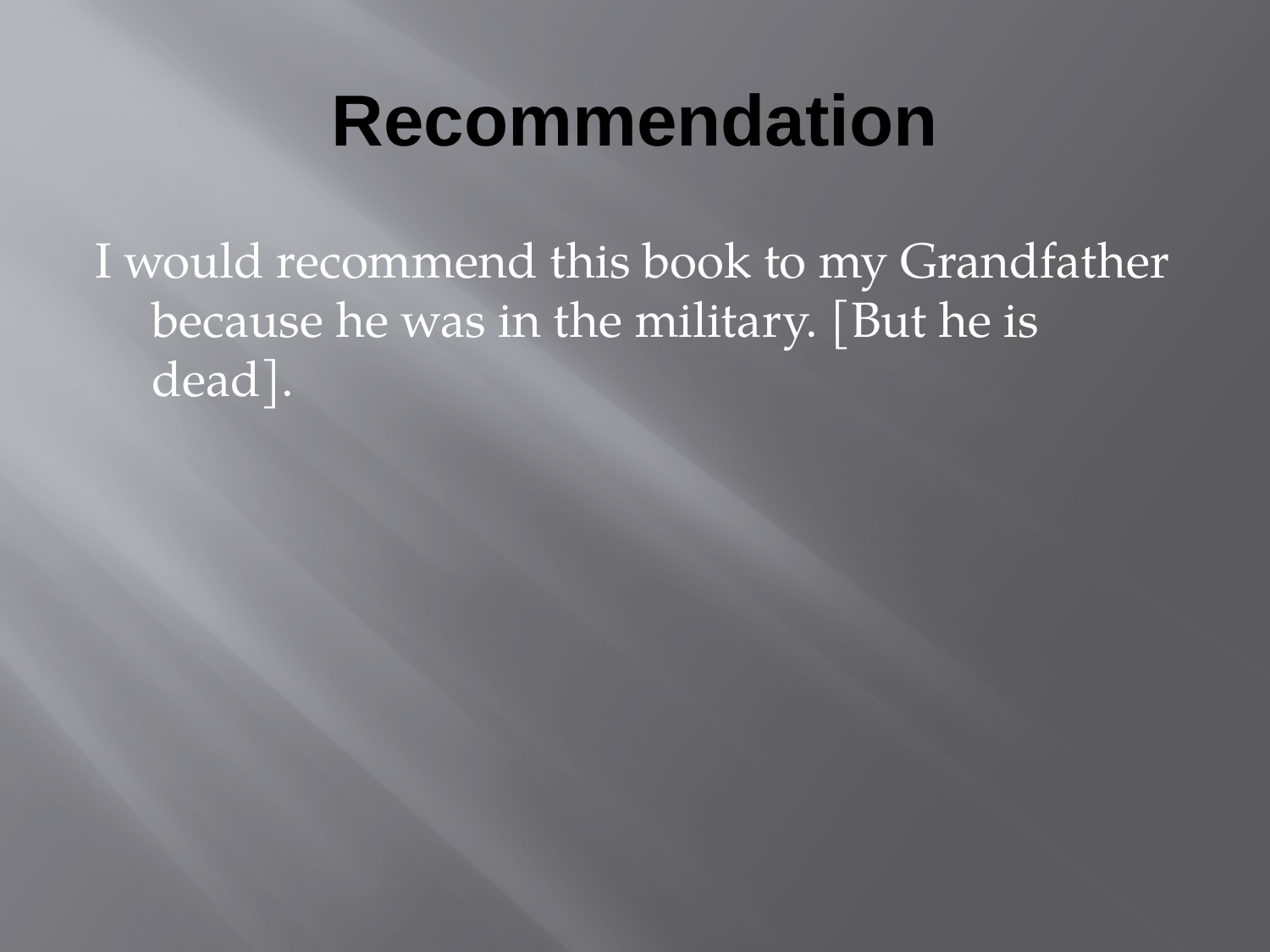

# Recommendation
I would recommend this book to my Grandfather because he was in the military. [But he is dead].